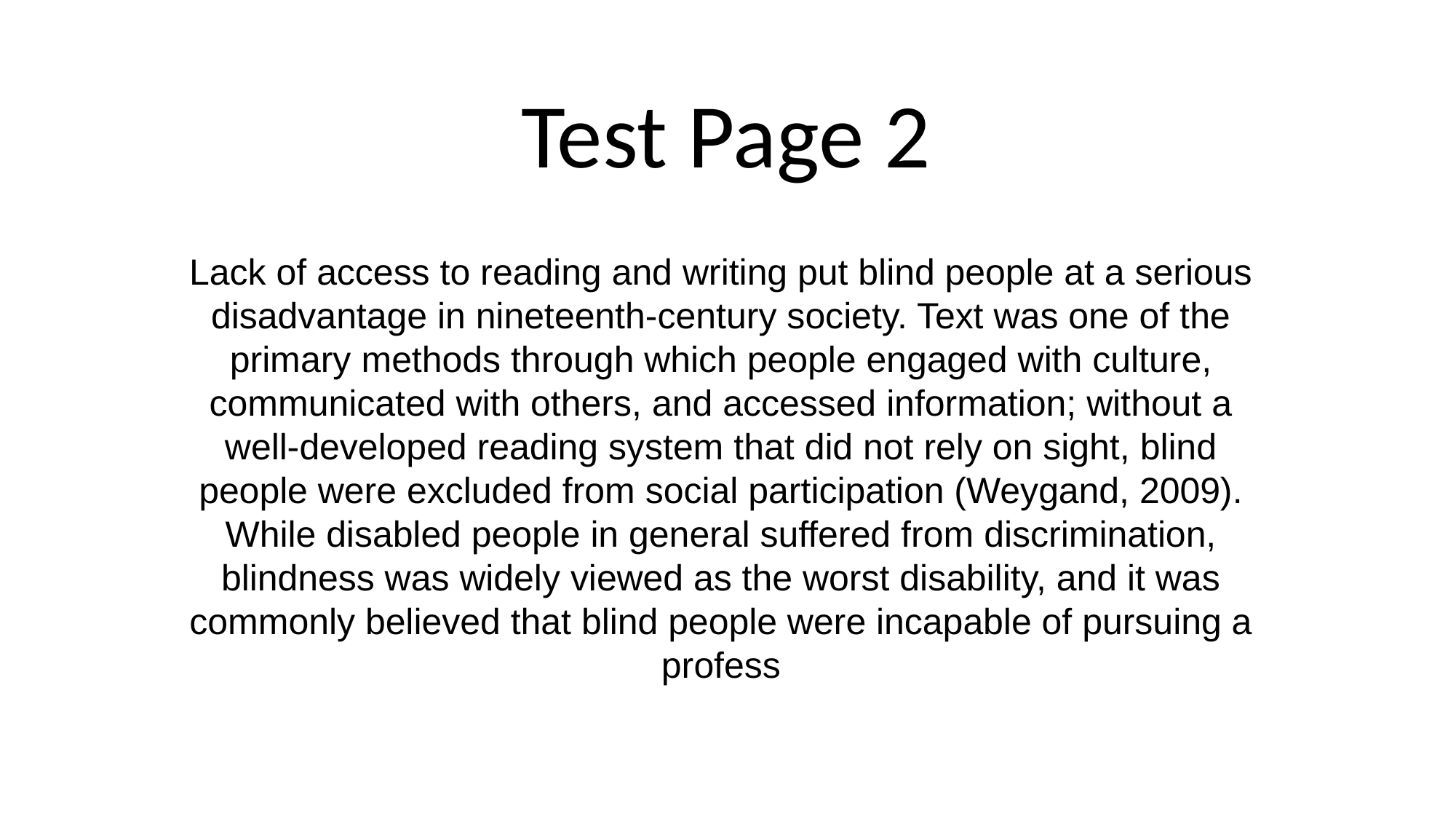

# Test Page 2
Lack of access to reading and writing put blind people at a serious disadvantage in nineteenth-century society. Text was one of the primary methods through which people engaged with culture, communicated with others, and accessed information; without a well-developed reading system that did not rely on sight, blind people were excluded from social participation (Weygand, 2009). While disabled people in general suffered from discrimination, blindness was widely viewed as the worst disability, and it was commonly believed that blind people were incapable of pursuing a profess